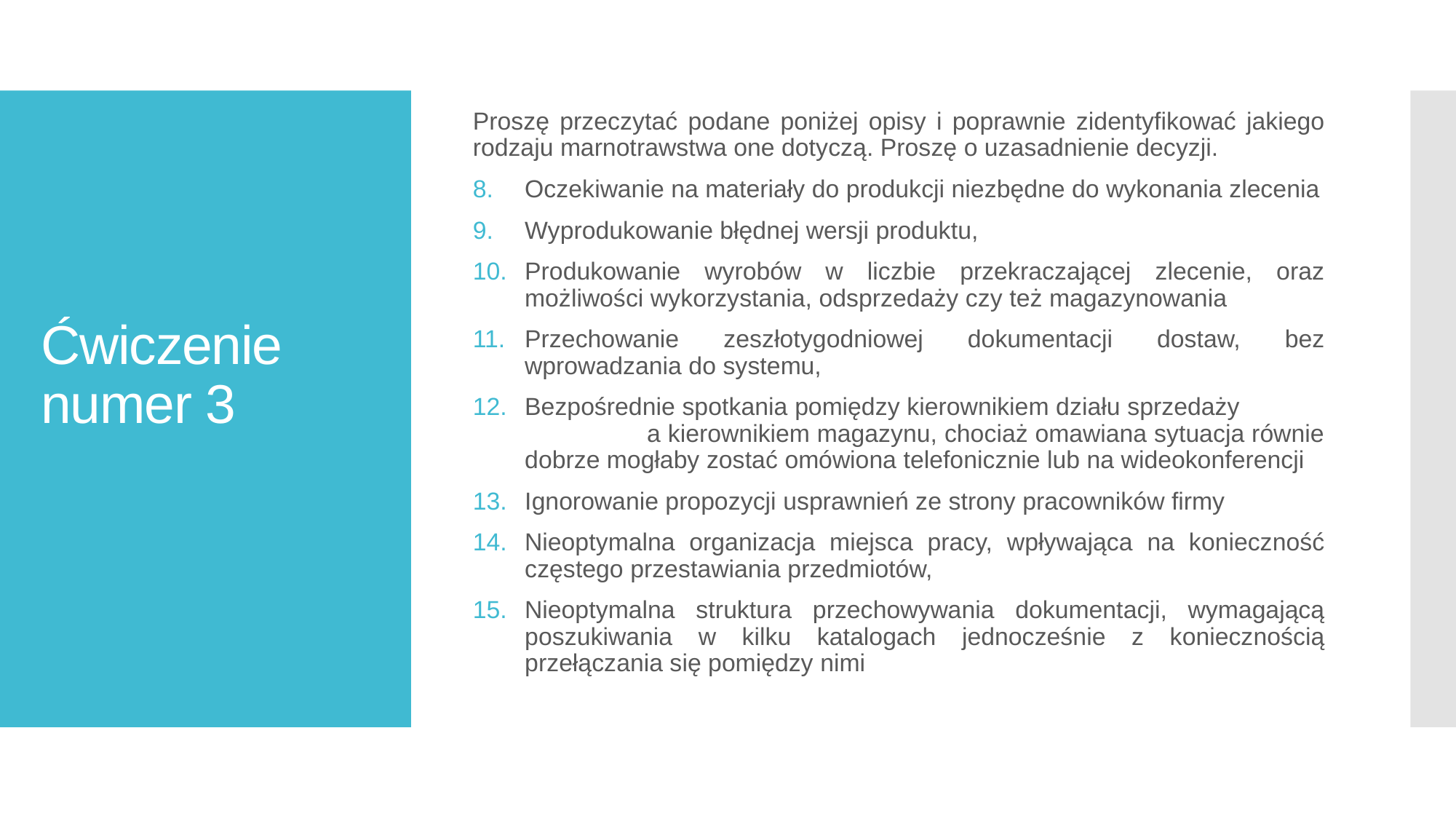

Proszę przeczytać podane poniżej opisy i poprawnie zidentyfikować jakiego rodzaju marnotrawstwa one dotyczą. Proszę o uzasadnienie decyzji.
Oczekiwanie na materiały do produkcji niezbędne do wykonania zlecenia
Wyprodukowanie błędnej wersji produktu,
Produkowanie wyrobów w liczbie przekraczającej zlecenie, oraz możliwości wykorzystania, odsprzedaży czy też magazynowania
Przechowanie zeszłotygodniowej dokumentacji dostaw, bez wprowadzania do systemu,
Bezpośrednie spotkania pomiędzy kierownikiem działu sprzedaży                              a kierownikiem magazynu, chociaż omawiana sytuacja równie dobrze mogłaby zostać omówiona telefonicznie lub na wideokonferencji
Ignorowanie propozycji usprawnień ze strony pracowników firmy
Nieoptymalna organizacja miejsca pracy, wpływająca na konieczność częstego przestawiania przedmiotów,
Nieoptymalna struktura przechowywania dokumentacji, wymagającą poszukiwania w kilku katalogach jednocześnie z koniecznością przełączania się pomiędzy nimi

# Ćwiczenie numer 3